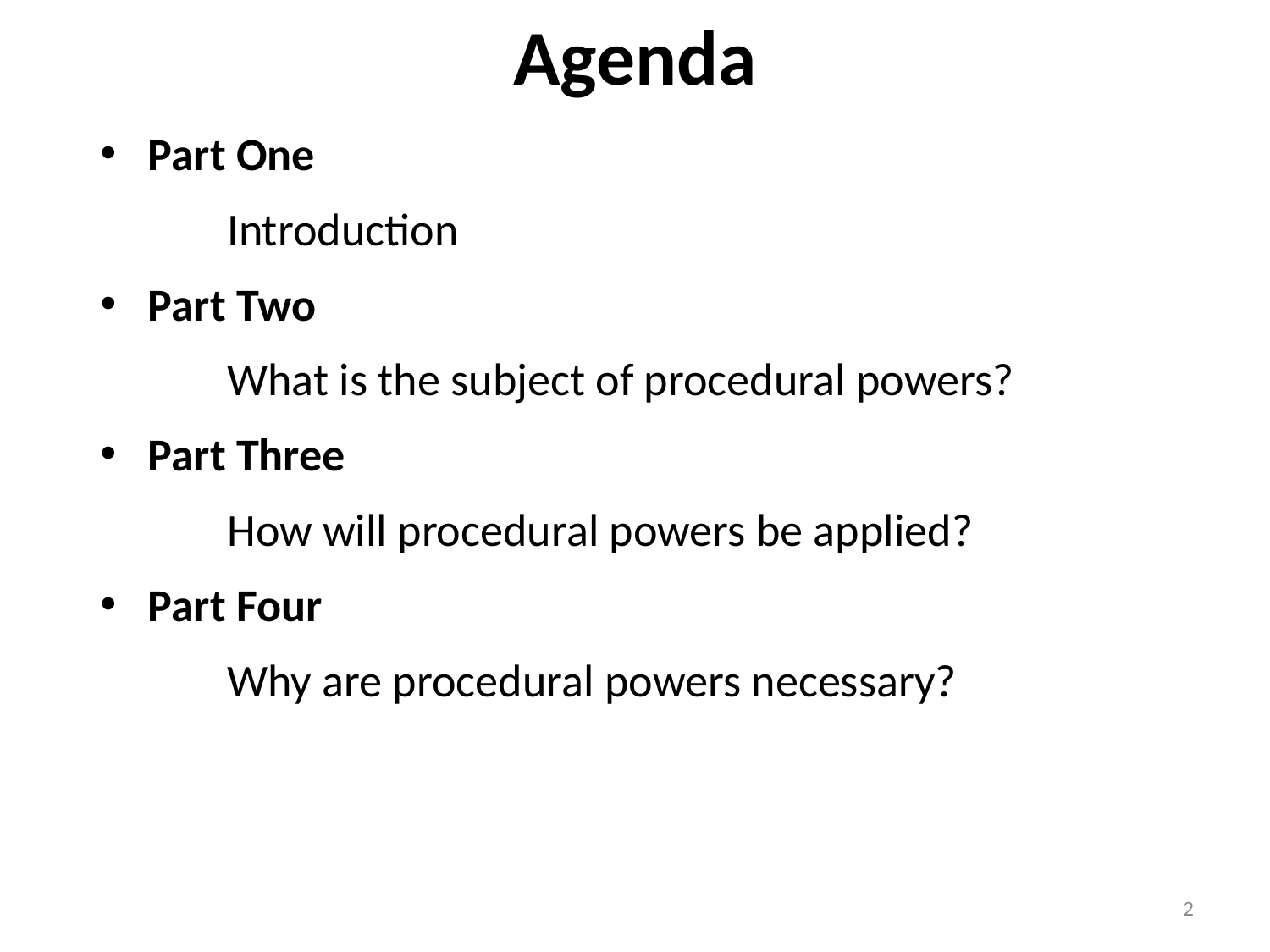

# Agenda
Part One
	Introduction
Part Two
	What is the subject of procedural powers?
Part Three
	How will procedural powers be applied?
Part Four
	Why are procedural powers necessary?
2